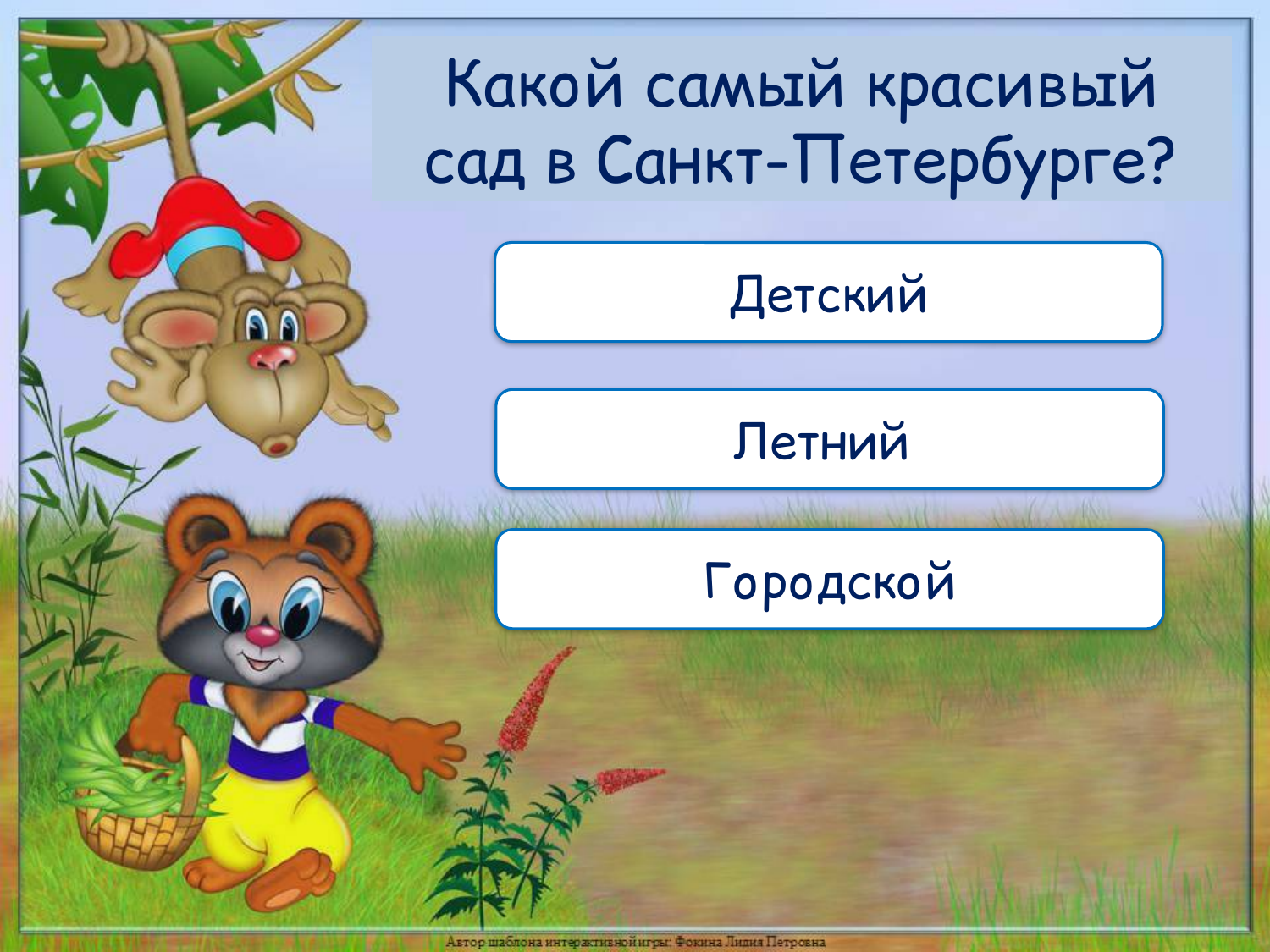

Какой самый красивый сад в Санкт-Петербурге?
Детский
Летний
Городской